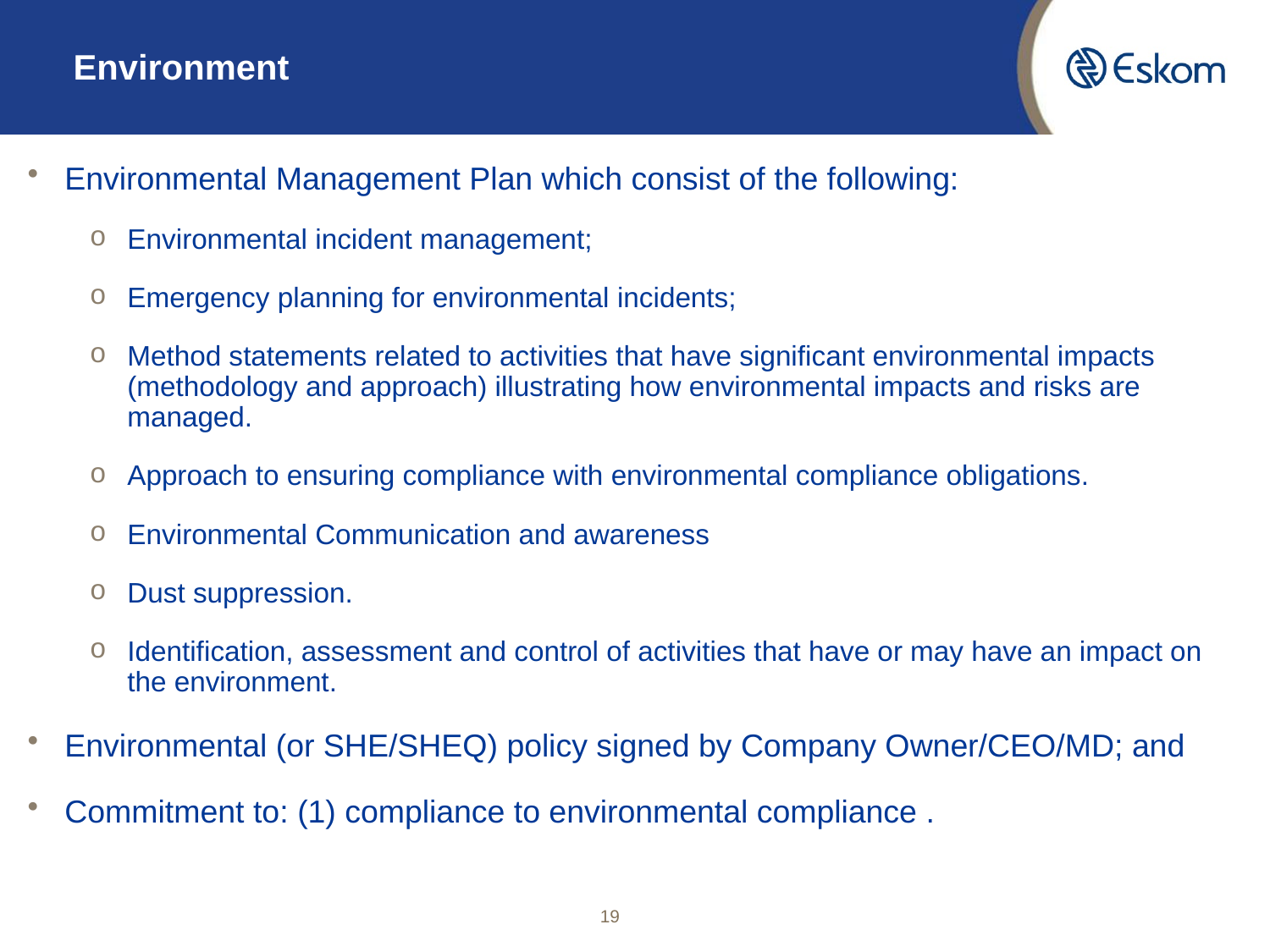

# Environment
Environmental Management Plan which consist of the following:
Environmental incident management;
Emergency planning for environmental incidents;
Method statements related to activities that have significant environmental impacts (methodology and approach) illustrating how environmental impacts and risks are managed.
Approach to ensuring compliance with environmental compliance obligations.
Environmental Communication and awareness
Dust suppression.
Identification, assessment and control of activities that have or may have an impact on the environment.
Environmental (or SHE/SHEQ) policy signed by Company Owner/CEO/MD; and
Commitment to: (1) compliance to environmental compliance .

19